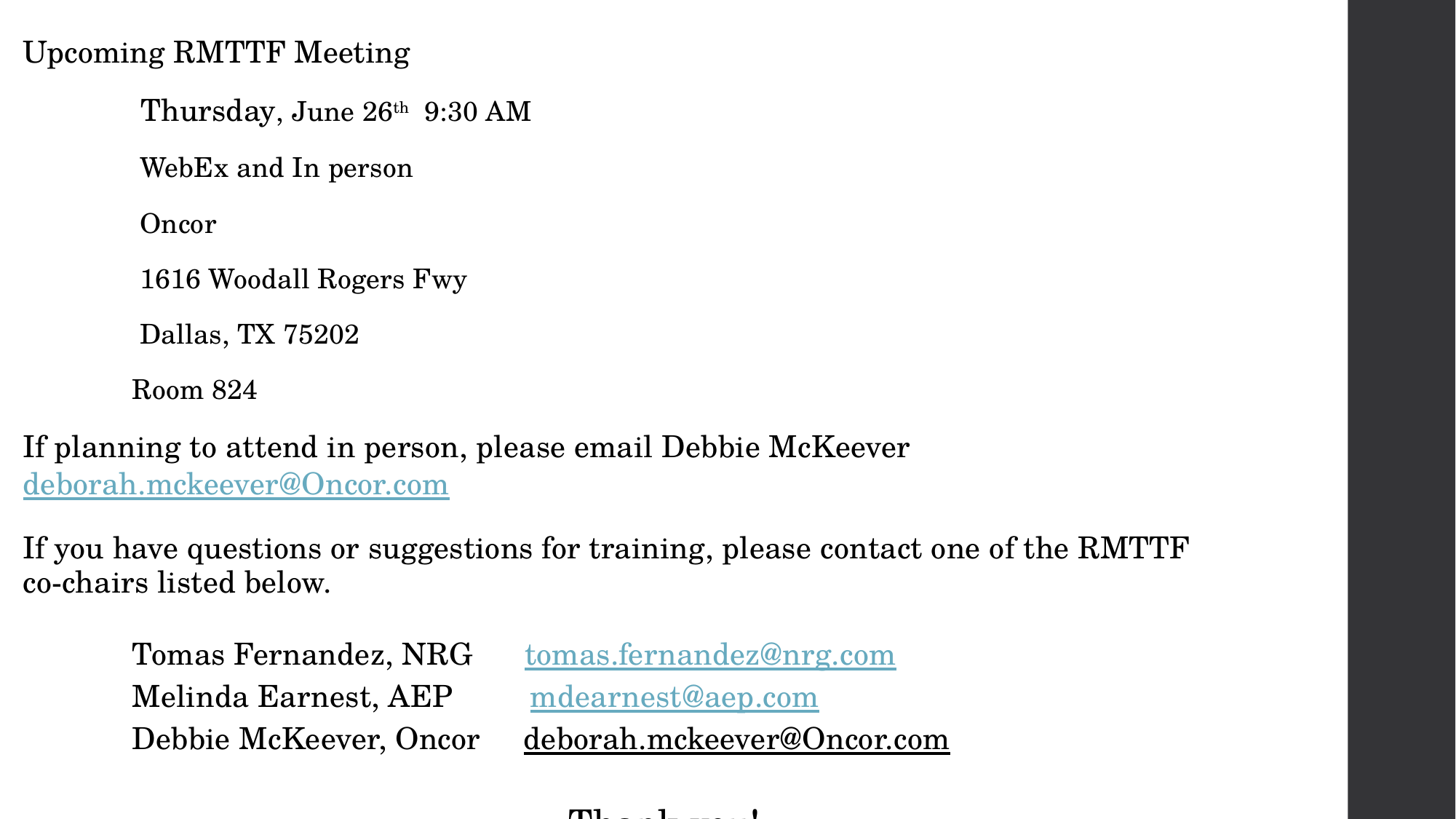

Upcoming RMTTF Meeting
	 Thursday, June 26th  9:30 AM
	 WebEx and In person
	 Oncor
	 1616 Woodall Rogers Fwy
	 Dallas, TX 75202
	Room 824
If planning to attend in person, please email Debbie McKeever deborah.mckeever@Oncor.com
If you have questions or suggestions for training, please contact one of the RMTTF           co-chairs listed below.
	Tomas Fernandez, NRG      tomas.fernandez@nrg.com
         	Melinda Earnest, AEP         mdearnest@aep.com
          	Debbie McKeever, Oncor     deborah.mckeever@Oncor.com
					Thank you!